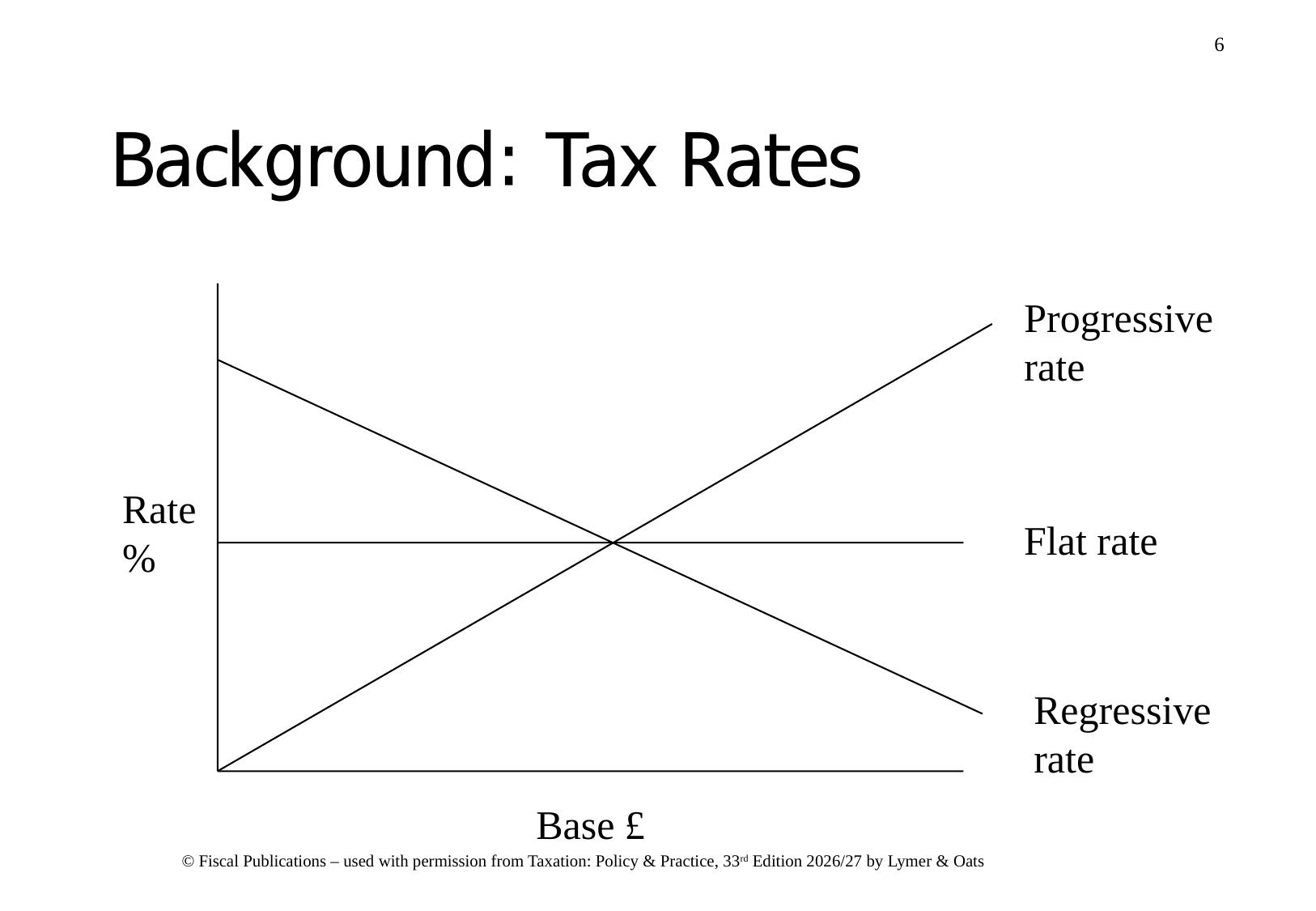

# Background: Tax Rates

Progressive
rate

Rate
%
Flat rate

Regressive
rate

Base £